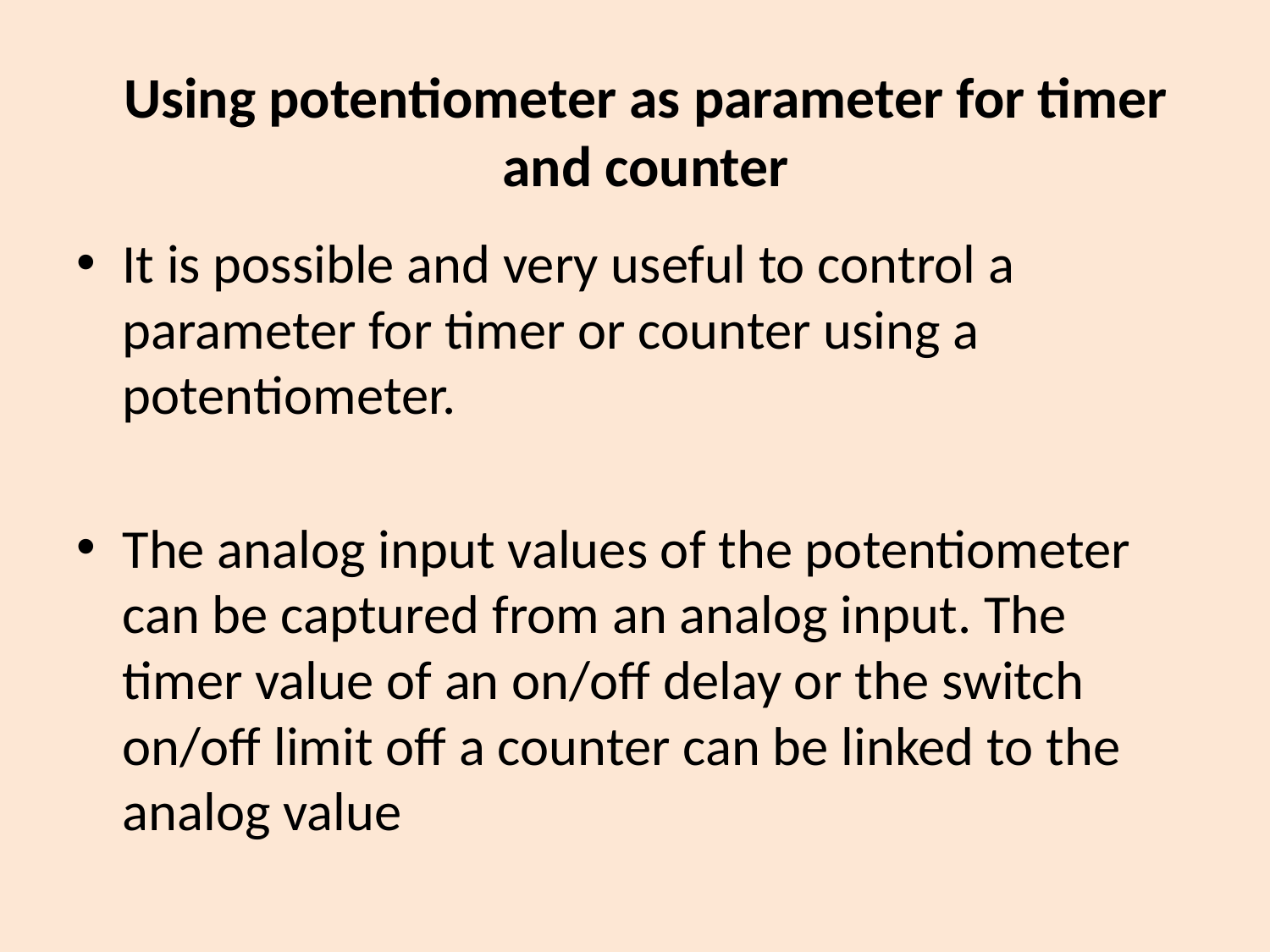

# Using potentiometer as parameter for timer and counter
It is possible and very useful to control a parameter for timer or counter using a potentiometer.

The analog input values of the potentiometer can be captured from an analog input. The timer value of an on/off delay or the switch on/off limit off a counter can be linked to the analog value